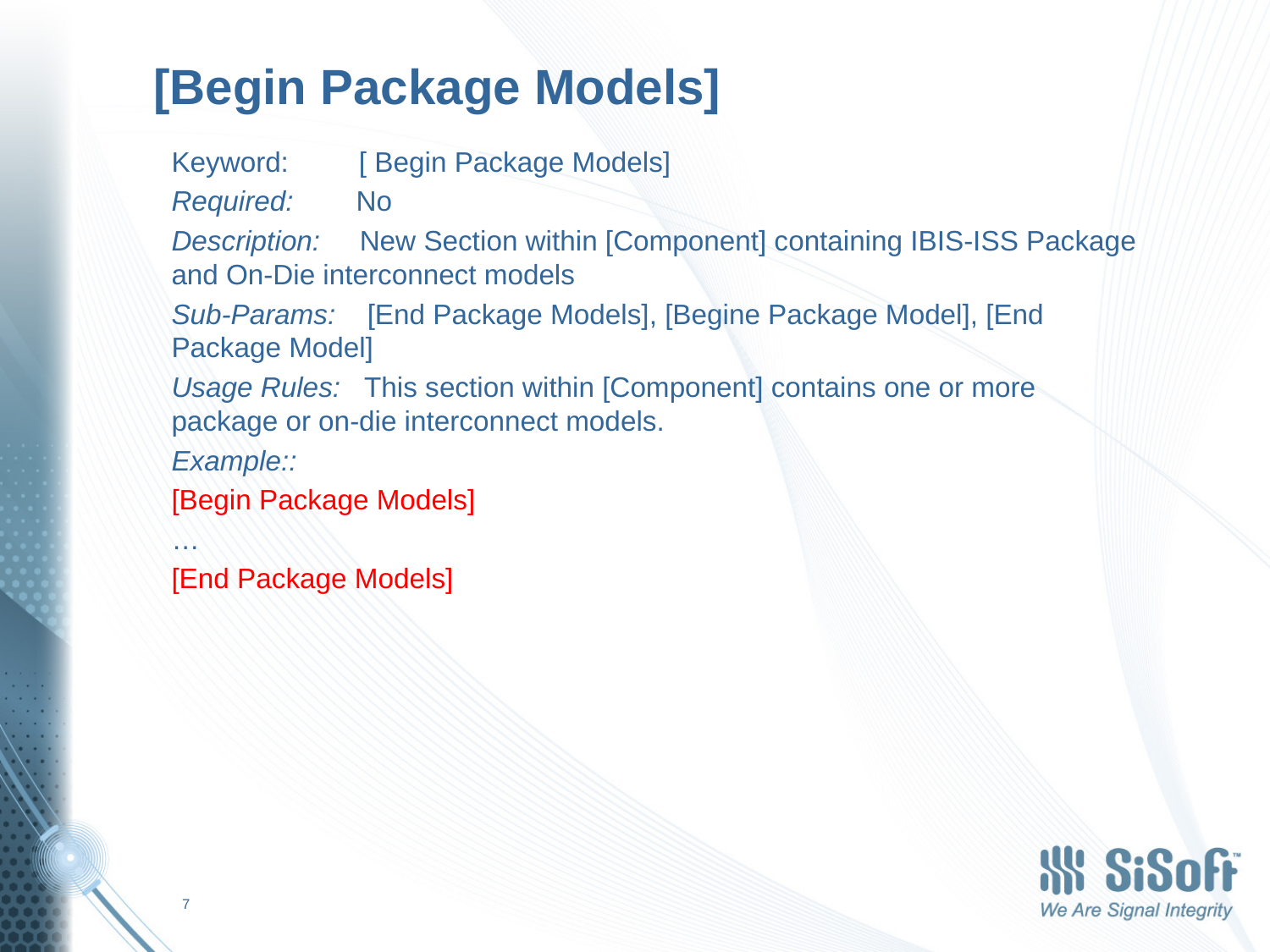

# [Begin Package Models]
Keyword:         [ Begin Package Models]
Required:        No
Description:     New Section within [Component] containing IBIS-ISS Package and On-Die interconnect models
Sub-Params:    [End Package Models], [Begine Package Model], [End Package Model]
Usage Rules:   This section within [Component] contains one or more package or on-die interconnect models.
Example::
[Begin Package Models]
…
[End Package Models]

7